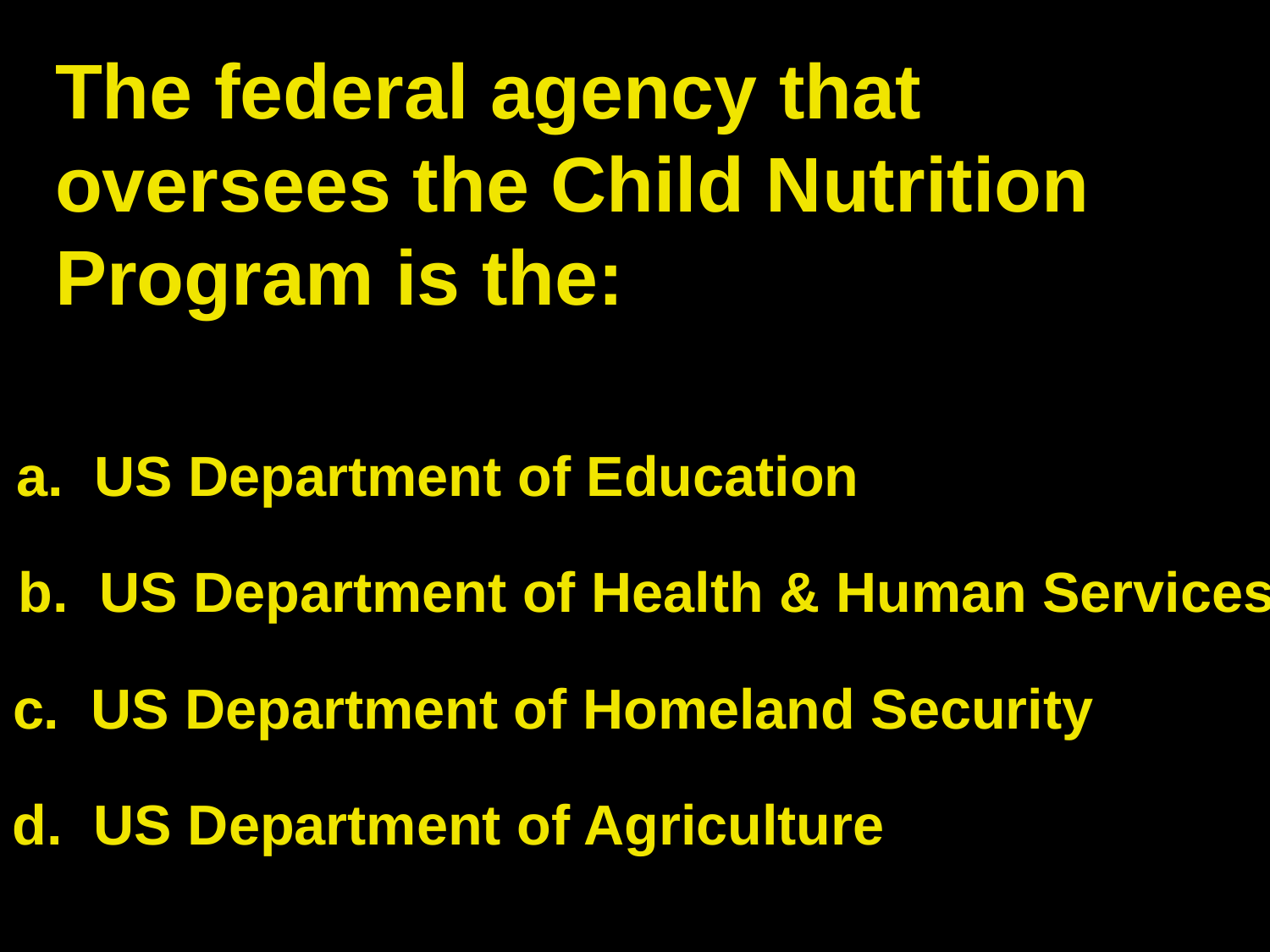

# The federal agency that oversees the Child Nutrition Program is the:
a.  US Department of Education
b.  US Department of Health & Human Services
c.  US Department of Homeland Security

d.  US Department of Agriculture